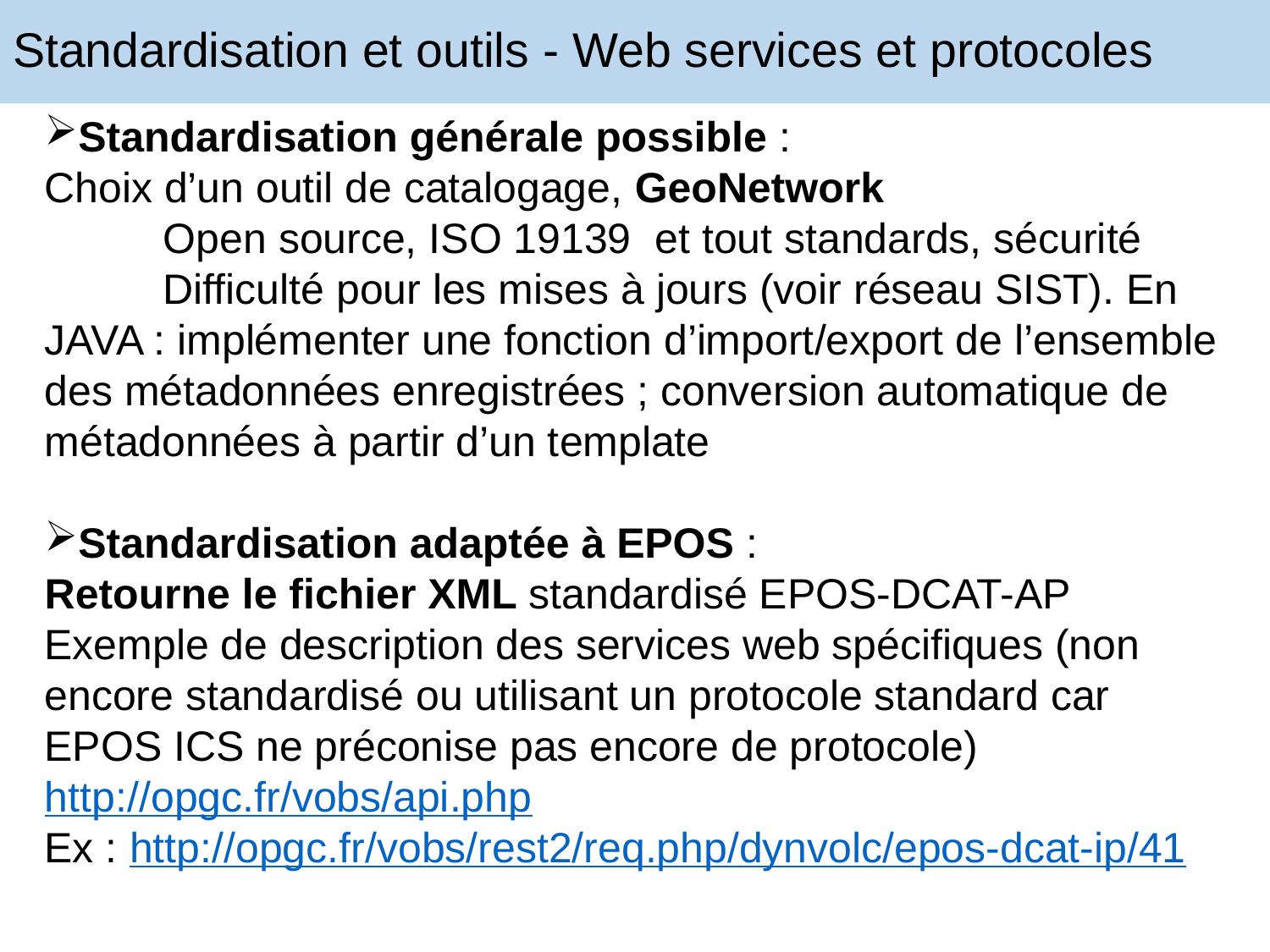

# Standardisation et outils - Web services et protocoles
Standardisation générale possible :
Choix d’un outil de catalogage, GeoNetwork
          Open source, ISO 19139  et tout standards, sécurité
          Difficulté pour les mises à jours (voir réseau SIST). En JAVA : implémenter une fonction d’import/export de l’ensemble des métadonnées enregistrées ; conversion automatique de métadonnées à partir d’un template

Standardisation adaptée à EPOS :
Retourne le fichier XML standardisé EPOS-DCAT-AP
Exemple de description des services web spécifiques (non encore standardisé ou utilisant un protocole standard car EPOS ICS ne préconise pas encore de protocole)
http://opgc.fr/vobs/api.php
Ex : http://opgc.fr/vobs/rest2/req.php/dynvolc/epos-dcat-ip/41